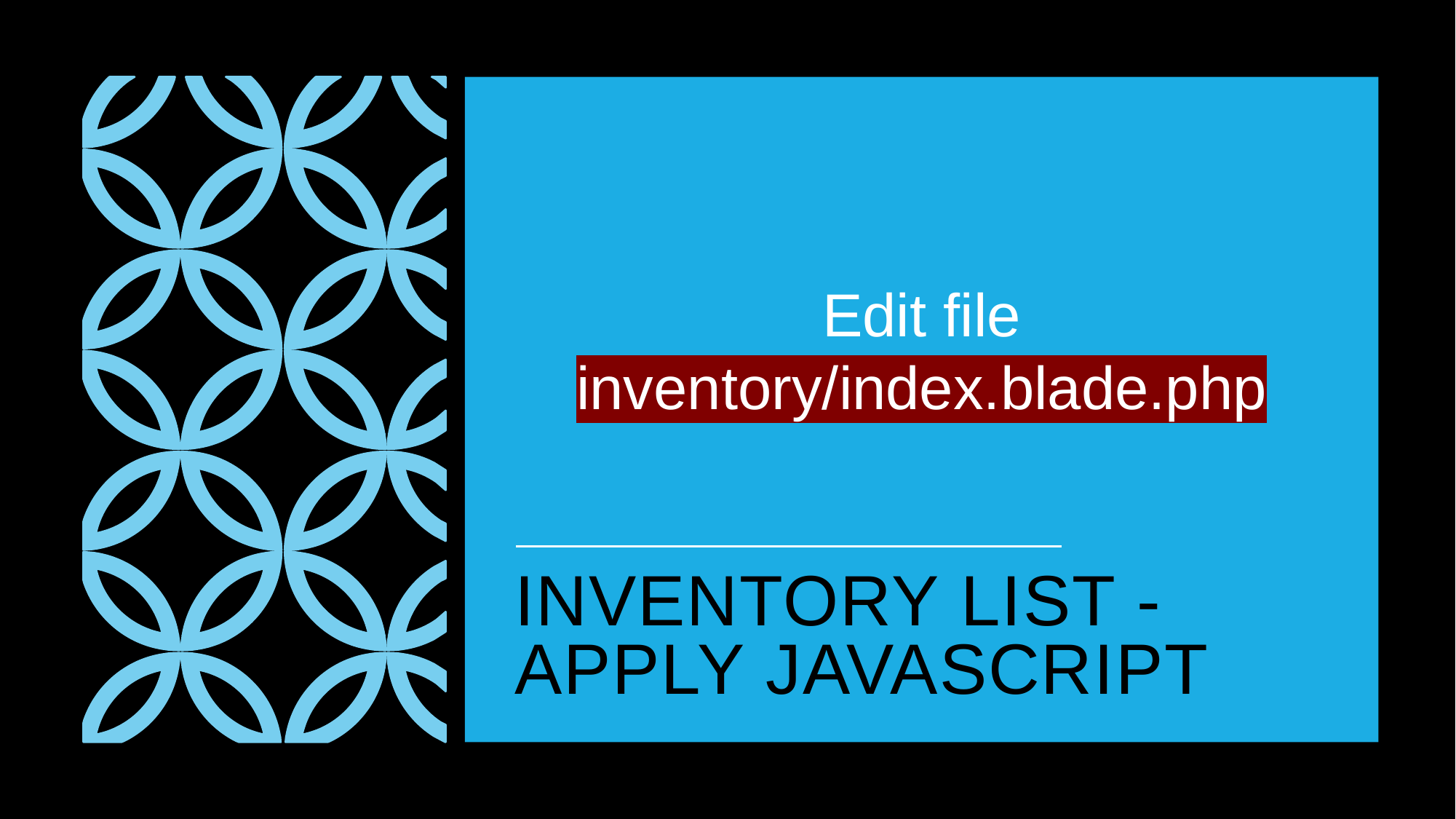

Edit file inventory/index.blade.php
# Inventory list - APPLY JAVASCRIPT